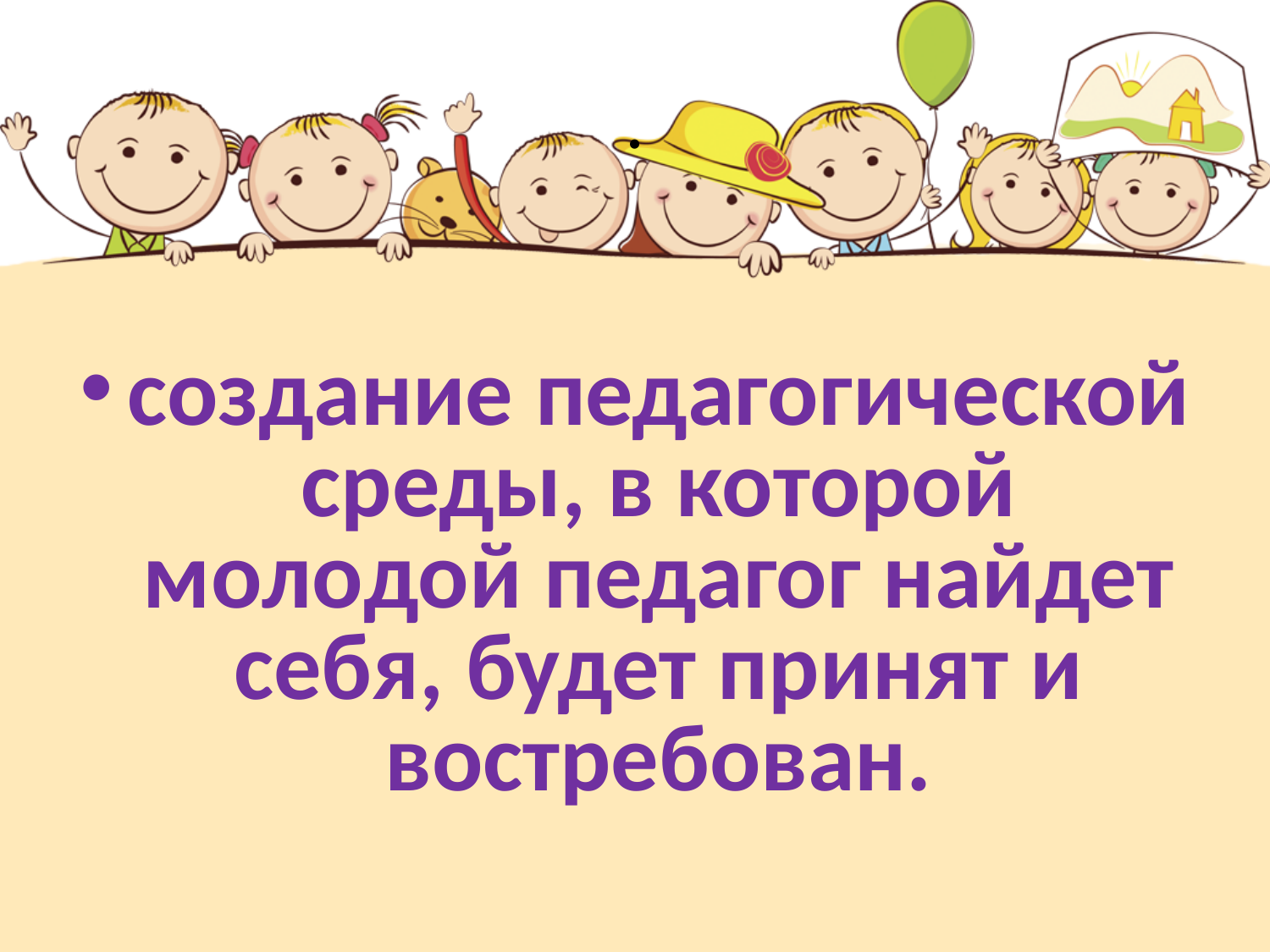

# .
создание педагогической среды, в которой молодой педагог найдет себя, будет принят и востребован.